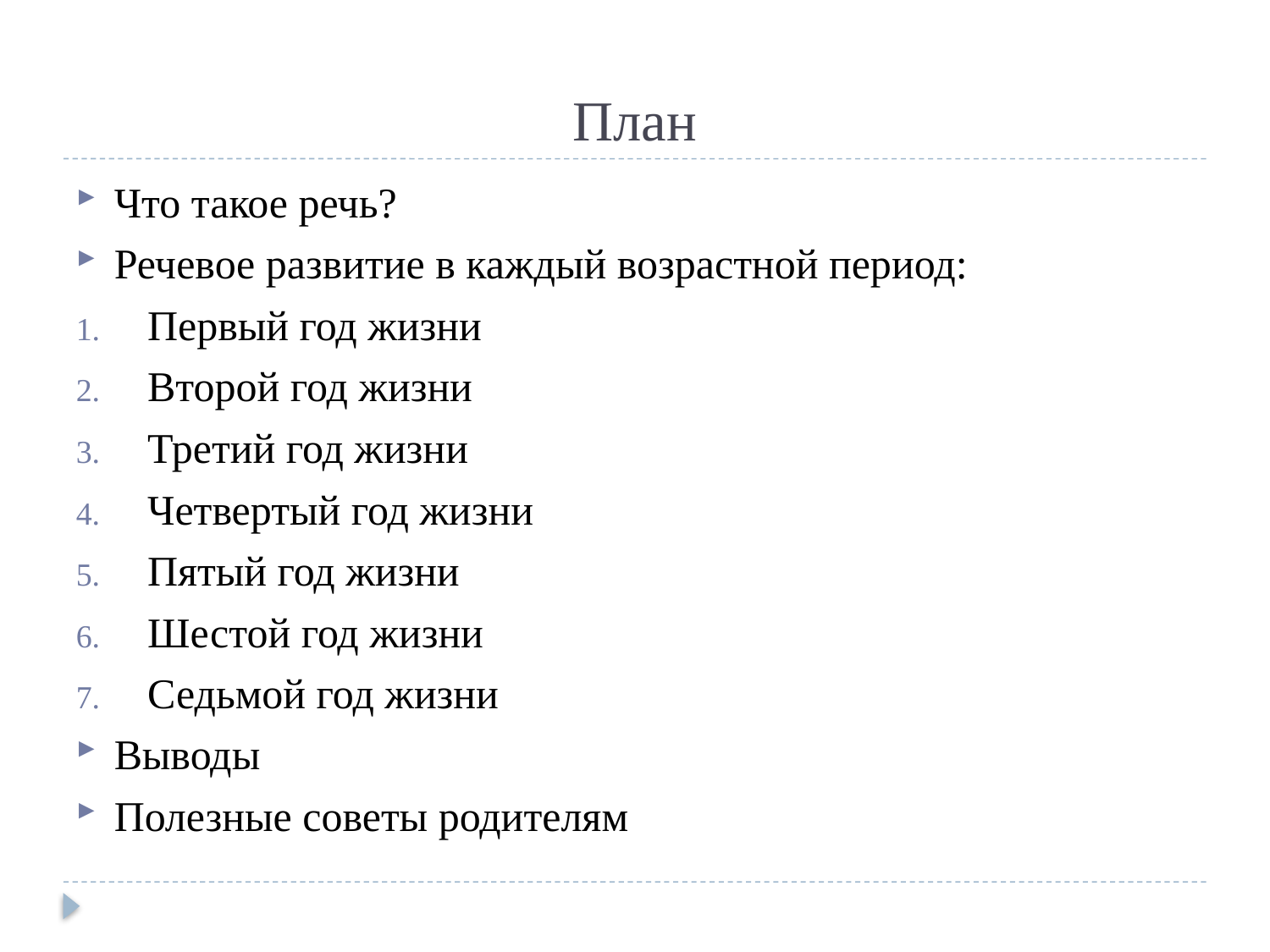

# План
Что такое речь?
Речевое развитие в каждый возрастной период:
Первый год жизни
Второй год жизни
Третий год жизни
Четвертый год жизни
Пятый год жизни
Шестой год жизни
Седьмой год жизни
Выводы
Полезные советы родителям